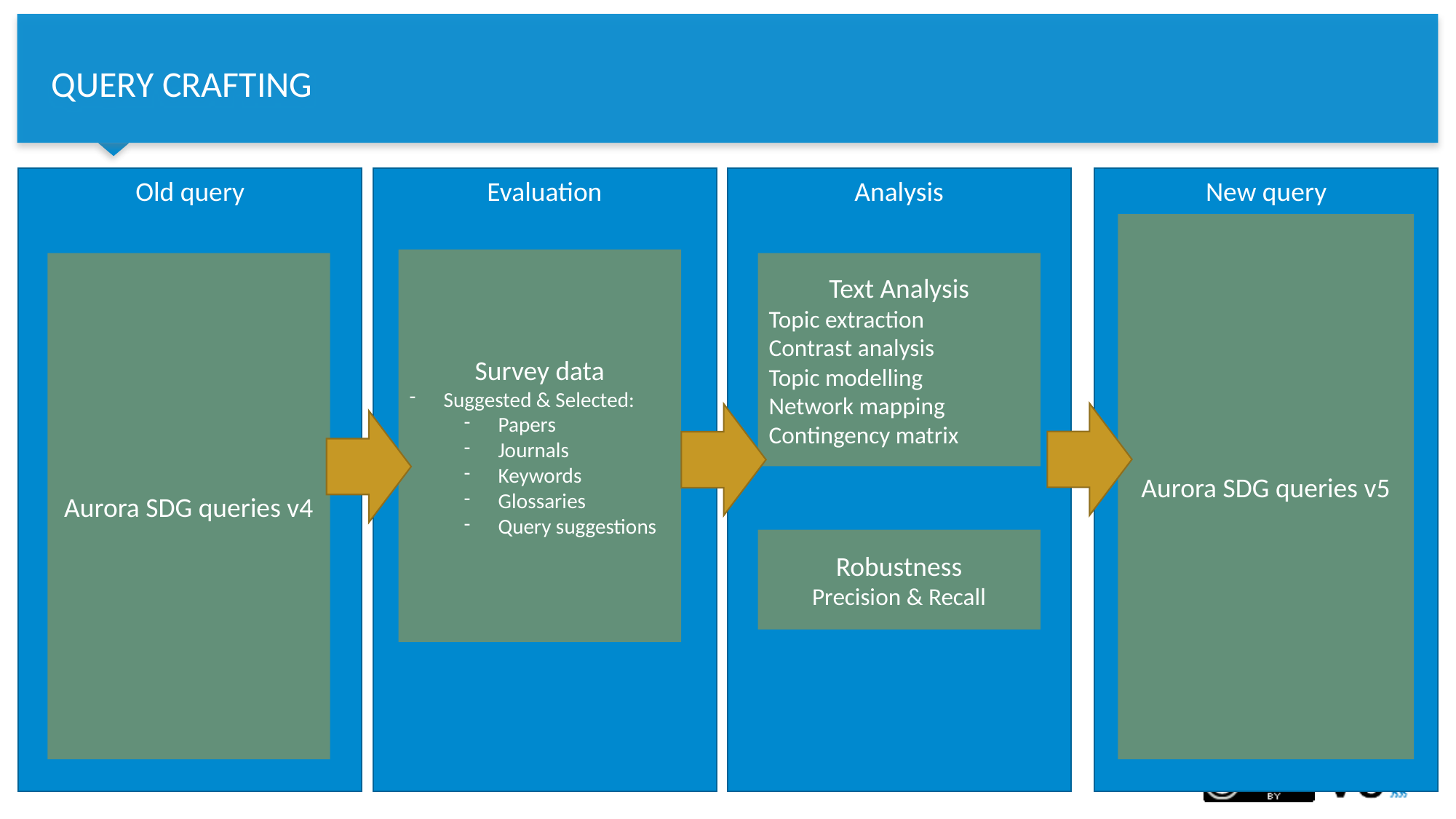

# QUERY CRAFTING
Old query
Evaluation
Analysis
New query
Aurora SDG queries v5
Survey data
Suggested & Selected:
Papers
Journals
Keywords
Glossaries
Query suggestions
Aurora SDG queries v4
Text Analysis
Topic extraction
Contrast analysis
Topic modelling
Network mapping
Contingency matrix

Robustness
Precision & Recall